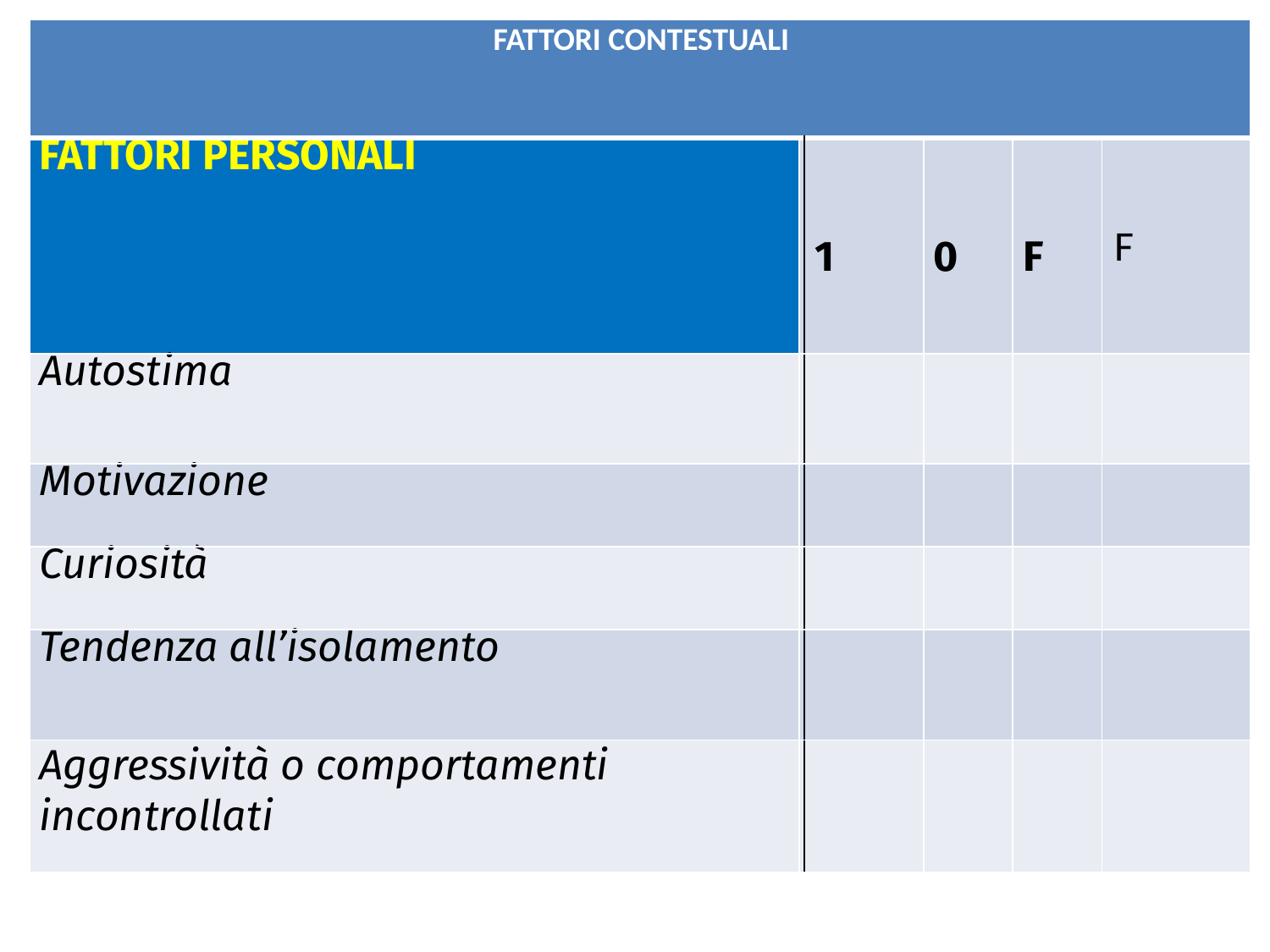

| FATTORI CONTESTUALI |  |  |  |  |  |
| --- | --- | --- | --- | --- | --- |
| FATTORI PERSONALI | 2 | 1 | 0 | F | F |
| Autostima |  |  |  |  |  |
| Motivazione |  |  |  |  |  |
| Curiosità |  |  |  |  |  |
| Tendenza all’isolamento |  |  |  |  |  |
| Aggressività o comportamenti incontrollati |  |  |  |  |  |
#